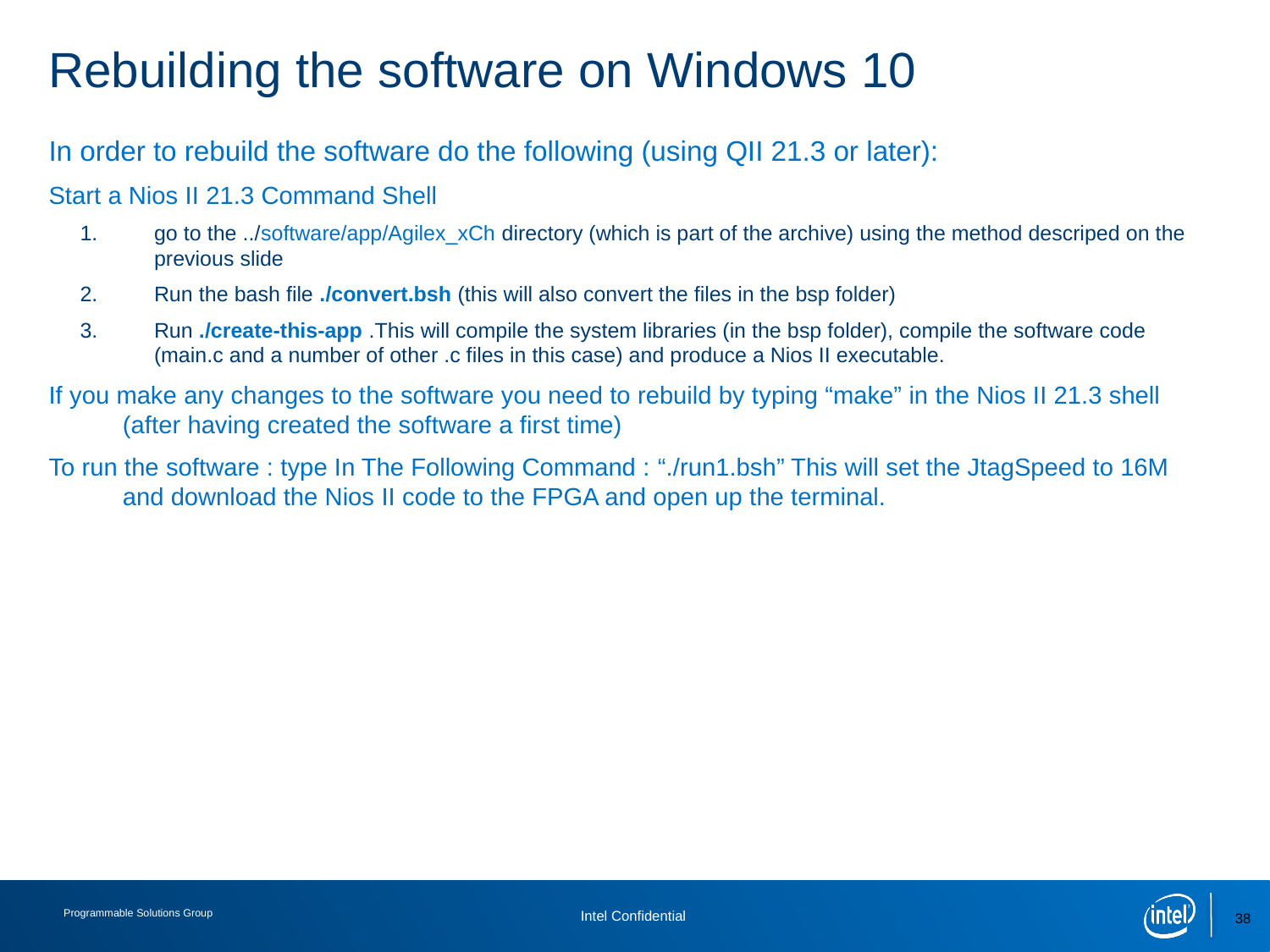

# Rebuilding the software on Windows 10
In order to rebuild the software do the following (using QII 21.3 or later):
Start a Nios II 21.3 Command Shell
go to the ../software/app/Agilex_xCh directory (which is part of the archive) using the method descriped on the previous slide
Run the bash file ./convert.bsh (this will also convert the files in the bsp folder)
Run ./create-this-app .This will compile the system libraries (in the bsp folder), compile the software code (main.c and a number of other .c files in this case) and produce a Nios II executable.
If you make any changes to the software you need to rebuild by typing “make” in the Nios II 21.3 shell (after having created the software a first time)
To run the software : type In The Following Command : “./run1.bsh” This will set the JtagSpeed to 16M and download the Nios II code to the FPGA and open up the terminal.

38